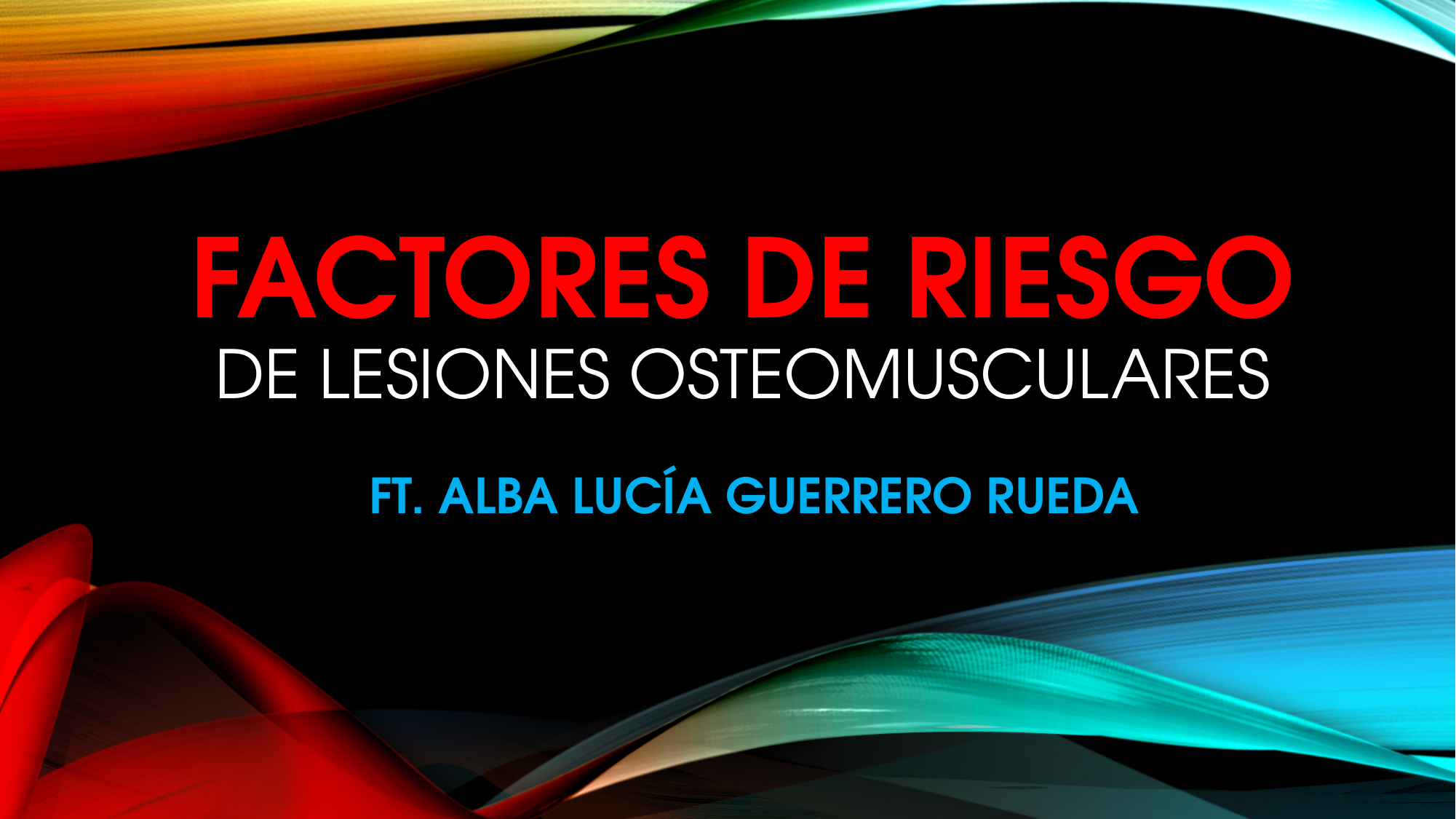

# FACToRES DE RIESGO DE LESIONES OSTEOMUSCULARES
FT. ALBA LUCÍA GUERRERO RUEDA